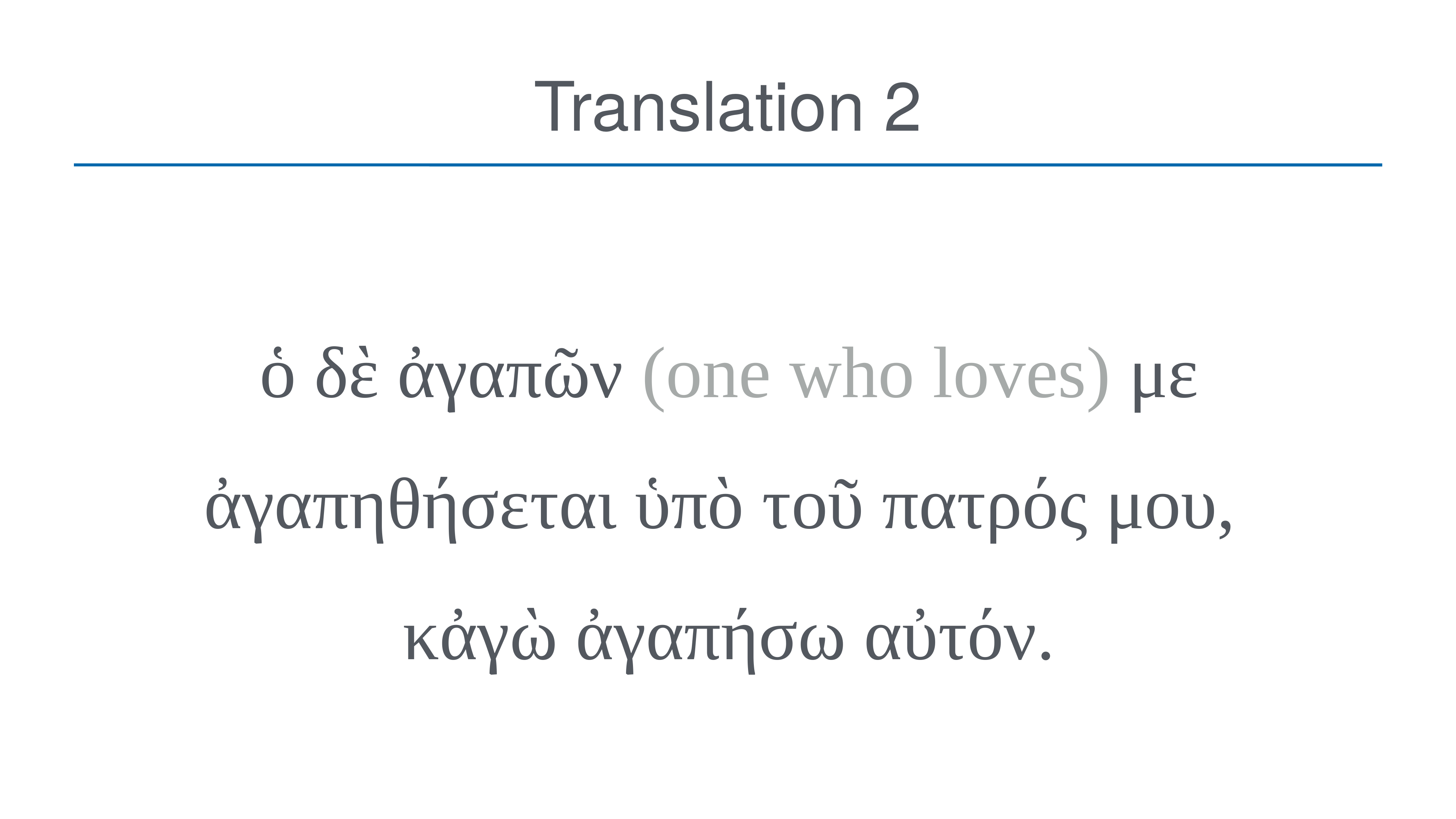

# Translation 2
ὁ δὲ ἀγαπῶν (one who loves) με ἀγαπηθήσεται ὑπὸ τοῦ πατρός μου,
κἀγὼ ἀγαπήσω αὐτόν.